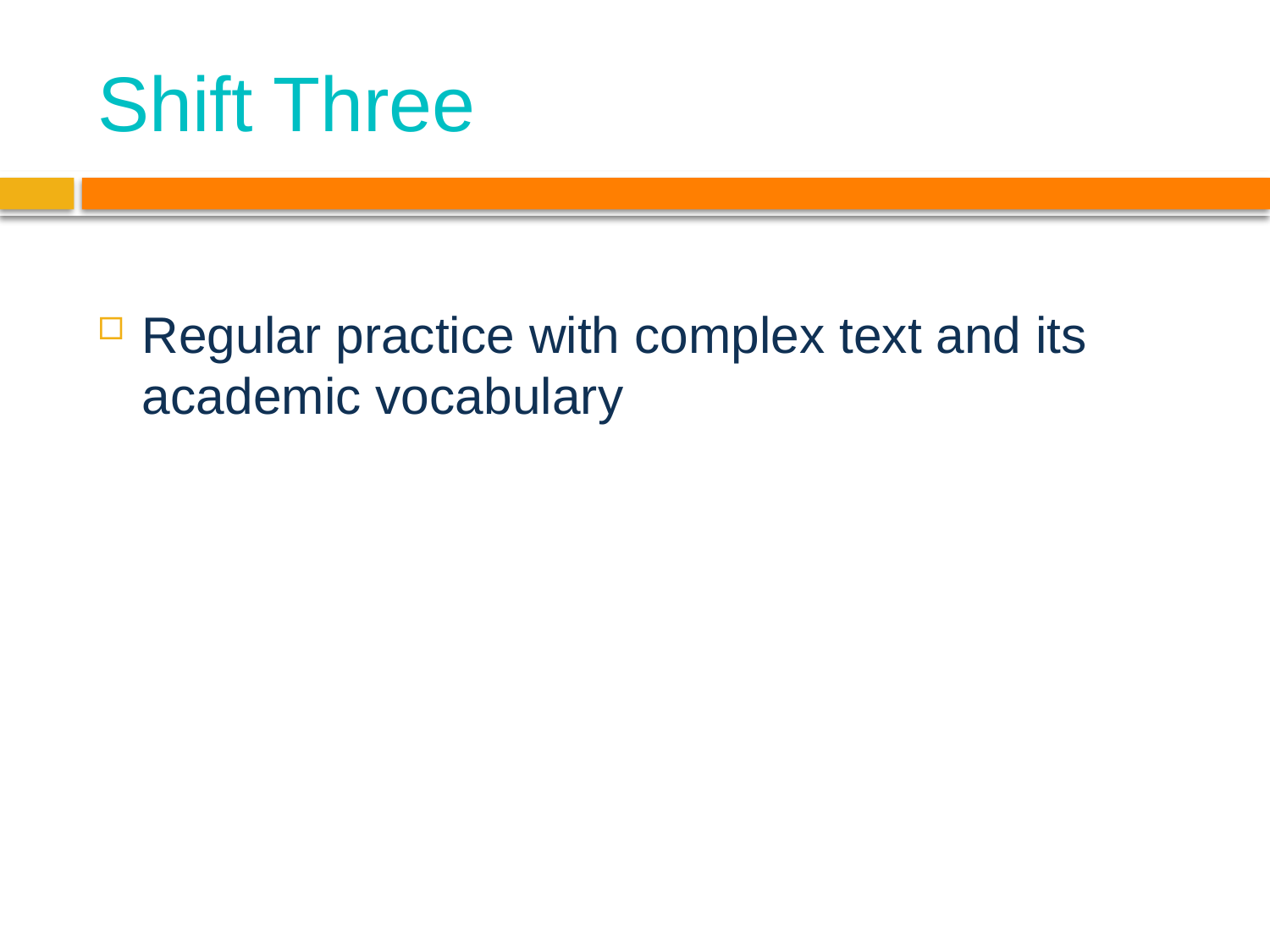

# Shift Three

Regular practice with complex text and its academic vocabulary